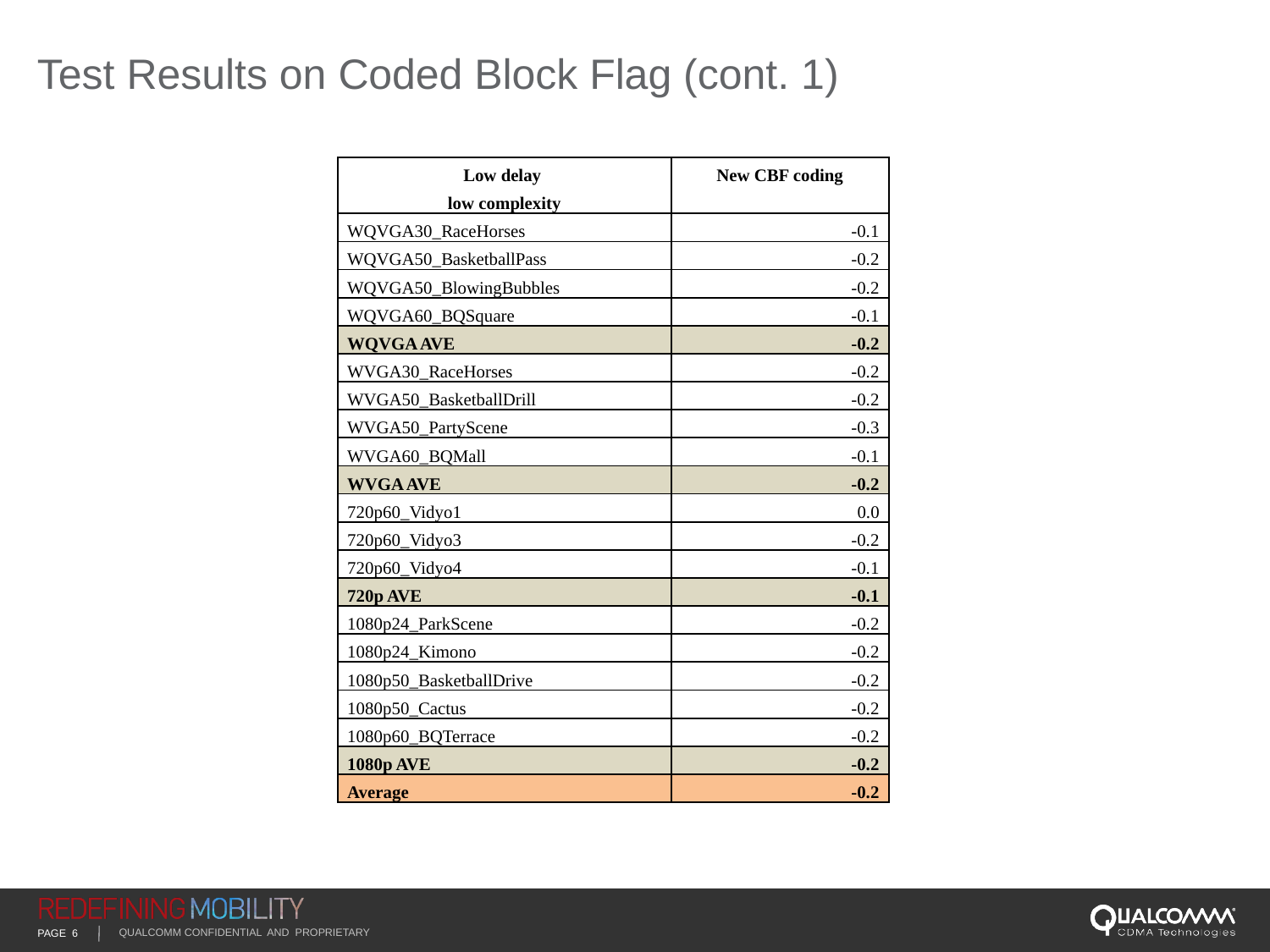

# Test Results on Coded Block Flag (cont. 1)
| Low delay | New CBF coding |
| --- | --- |
| low complexity |  |
| WQVGA30\_RaceHorses | -0.1 |
| WQVGA50\_BasketballPass | -0.2 |
| WQVGA50\_BlowingBubbles | -0.2 |
| WQVGA60\_BQSquare | -0.1 |
| WQVGA AVE | -0.2 |
| WVGA30\_RaceHorses | -0.2 |
| WVGA50\_BasketballDrill | -0.2 |
| WVGA50\_PartyScene | -0.3 |
| WVGA60\_BQMall | -0.1 |
| WVGA AVE | -0.2 |
| 720p60\_Vidyo1 | 0.0 |
| 720p60\_Vidyo3 | -0.2 |
| 720p60\_Vidyo4 | -0.1 |
| 720p AVE | -0.1 |
| 1080p24\_ParkScene | -0.2 |
| 1080p24\_Kimono | -0.2 |
| 1080p50\_BasketballDrive | -0.2 |
| 1080p50\_Cactus | -0.2 |
| 1080p60\_BQTerrace | -0.2 |
| 1080p AVE | -0.2 |
| Average | -0.2 |